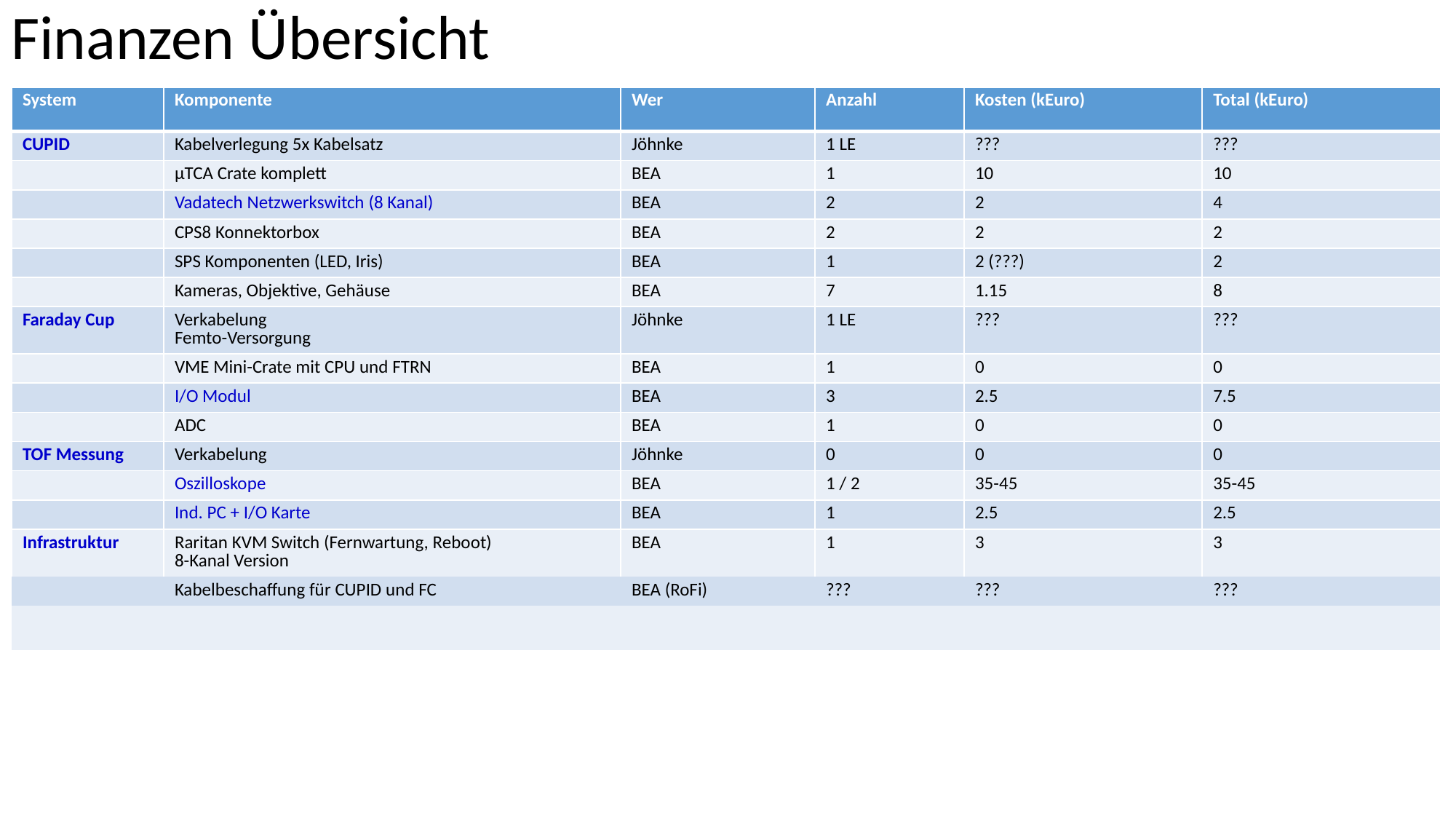

# Finanzen Übersicht
| System | Komponente | Wer | Anzahl | Kosten (kEuro) | Total (kEuro) |
| --- | --- | --- | --- | --- | --- |
| CUPID | Kabelverlegung 5x Kabelsatz | Jöhnke | 1 LE | ??? | ??? |
|  | µTCA Crate komplett | BEA | 1 | 10 | 10 |
|  | Vadatech Netzwerkswitch (8 Kanal) | BEA | 2 | 2 | 4 |
|  | CPS8 Konnektorbox | BEA | 2 | 2 | 2 |
|  | SPS Komponenten (LED, Iris) | BEA | 1 | 2 (???) | 2 |
|  | Kameras, Objektive, Gehäuse | BEA | 7 | 1.15 | 8 |
| Faraday Cup | Verkabelung Femto-Versorgung | Jöhnke | 1 LE | ??? | ??? |
|  | VME Mini-Crate mit CPU und FTRN | BEA | 1 | 0 | 0 |
|  | I/O Modul | BEA | 3 | 2.5 | 7.5 |
|  | ADC | BEA | 1 | 0 | 0 |
| TOF Messung | Verkabelung | Jöhnke | 0 | 0 | 0 |
|  | Oszilloskope | BEA | 1 / 2 | 35-45 | 35-45 |
|  | Ind. PC + I/O Karte | BEA | 1 | 2.5 | 2.5 |
| Infrastruktur | Raritan KVM Switch (Fernwartung, Reboot) 8-Kanal Version | BEA | 1 | 3 | 3 |
|  | Kabelbeschaffung für CUPID und FC | BEA (RoFi) | ??? | ??? | ??? |
|  |  |  |  |  |  |